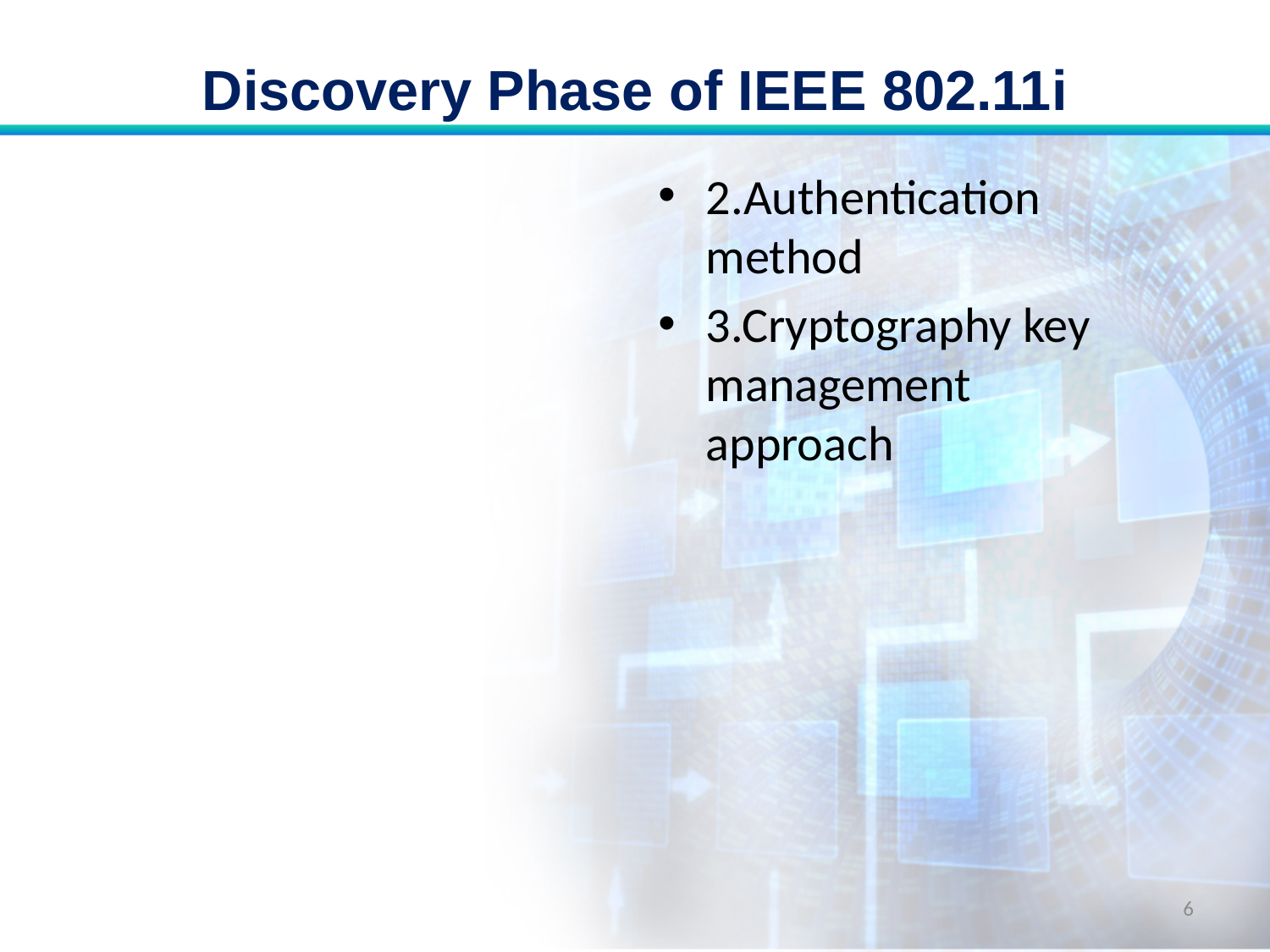

# Discovery Phase of IEEE 802.11i
2.Authentication method
3.Cryptography key management approach

6